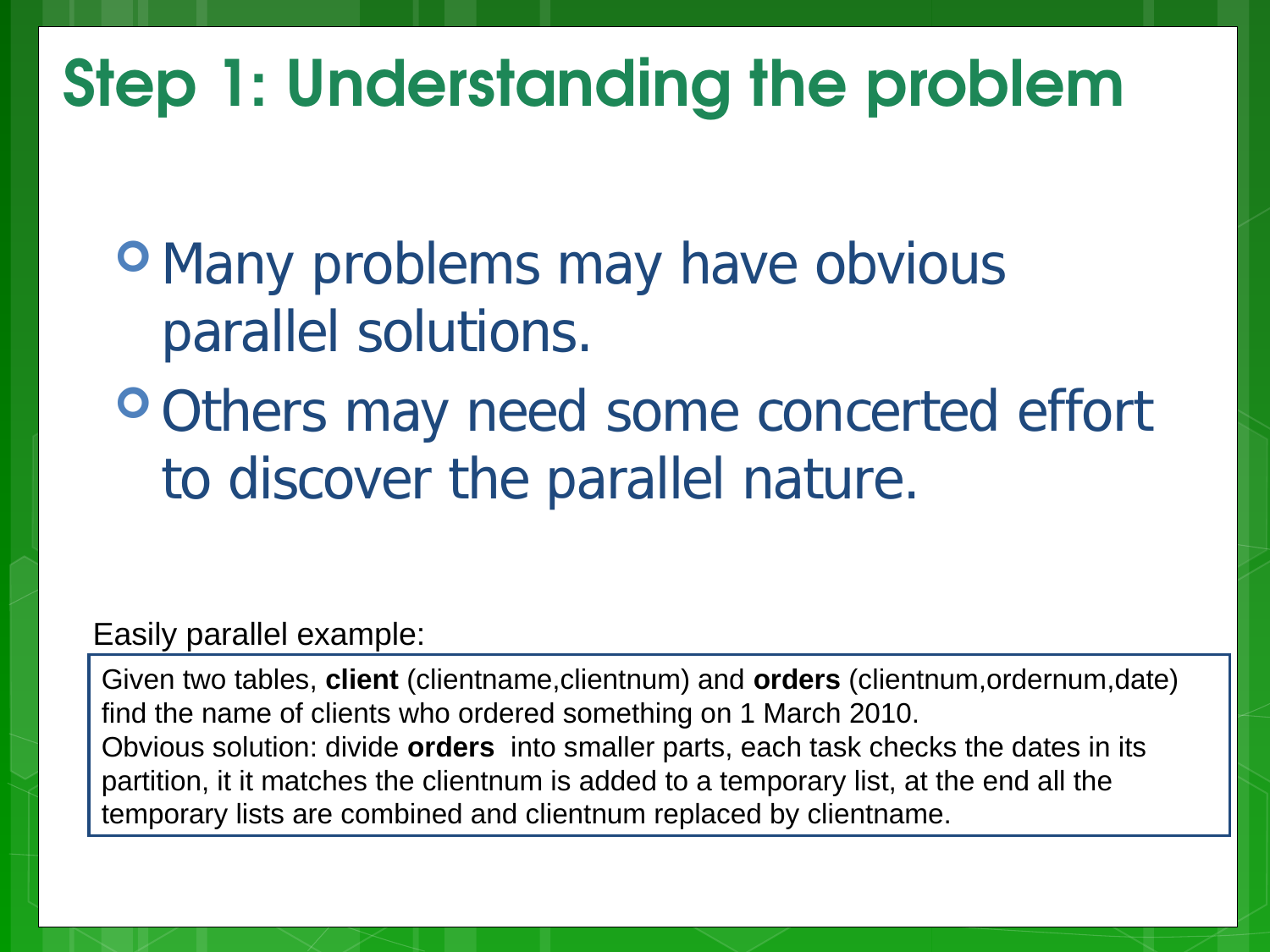

# Step 1: Understanding the problem
Many problems may have obvious parallel solutions.
Others may need some concerted effort to discover the parallel nature.
Easily parallel example:
Given two tables, client (clientname,clientnum) and orders (clientnum,ordernum,date) find the name of clients who ordered something on 1 March 2010.
Obvious solution: divide orders  into smaller parts, each task checks the dates in its partition, it it matches the clientnum is added to a temporary list, at the end all the temporary lists are combined and clientnum replaced by clientname.